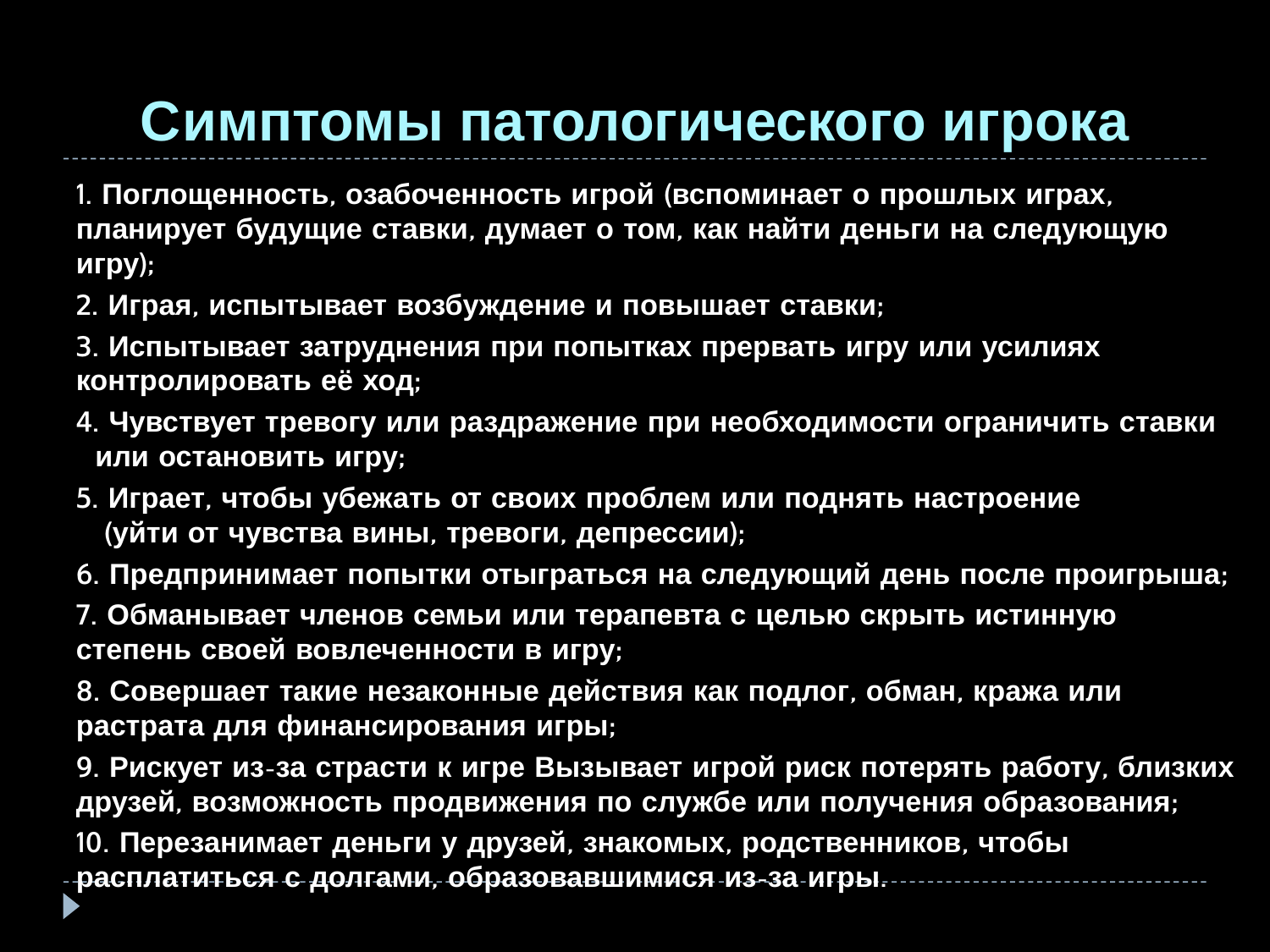

# Cимптомы патологического игрока
1. Поглощенность, озабоченность игрой (вспоминает о прошлых играх, планирует будущие ставки, думает о том, как найти деньги на следующую игру);
2. Играя, испытывает возбуждение и повышает ставки;
3. Испытывает затруднения при попытках прервать игру или усилиях контролировать её ход;
4. Чувствует тревогу или раздражение при необходимости ограничить ставки     или остановить игру;
5. Играет, чтобы убежать от своих проблем или поднять настроение                    (уйти от чувства вины, тревоги, депрессии);
6. Предпринимает попытки отыграться на следующий день после проигрыша;
7. Обманывает членов семьи или терапевта с целью скрыть истинную степень своей вовлеченности в игру;
8. Совершает такие незаконные действия как подлог, обман, кража или растрата для финансирования игры;
9. Рискует из-за страсти к игре Вызывает игрой риск потерять работу, близких друзей, возможность продвижения по службе или получения образования;
10. Перезанимает деньги у друзей, знакомых, родственников, чтобы расплатиться с долгами, образовавшимися из-за игры.